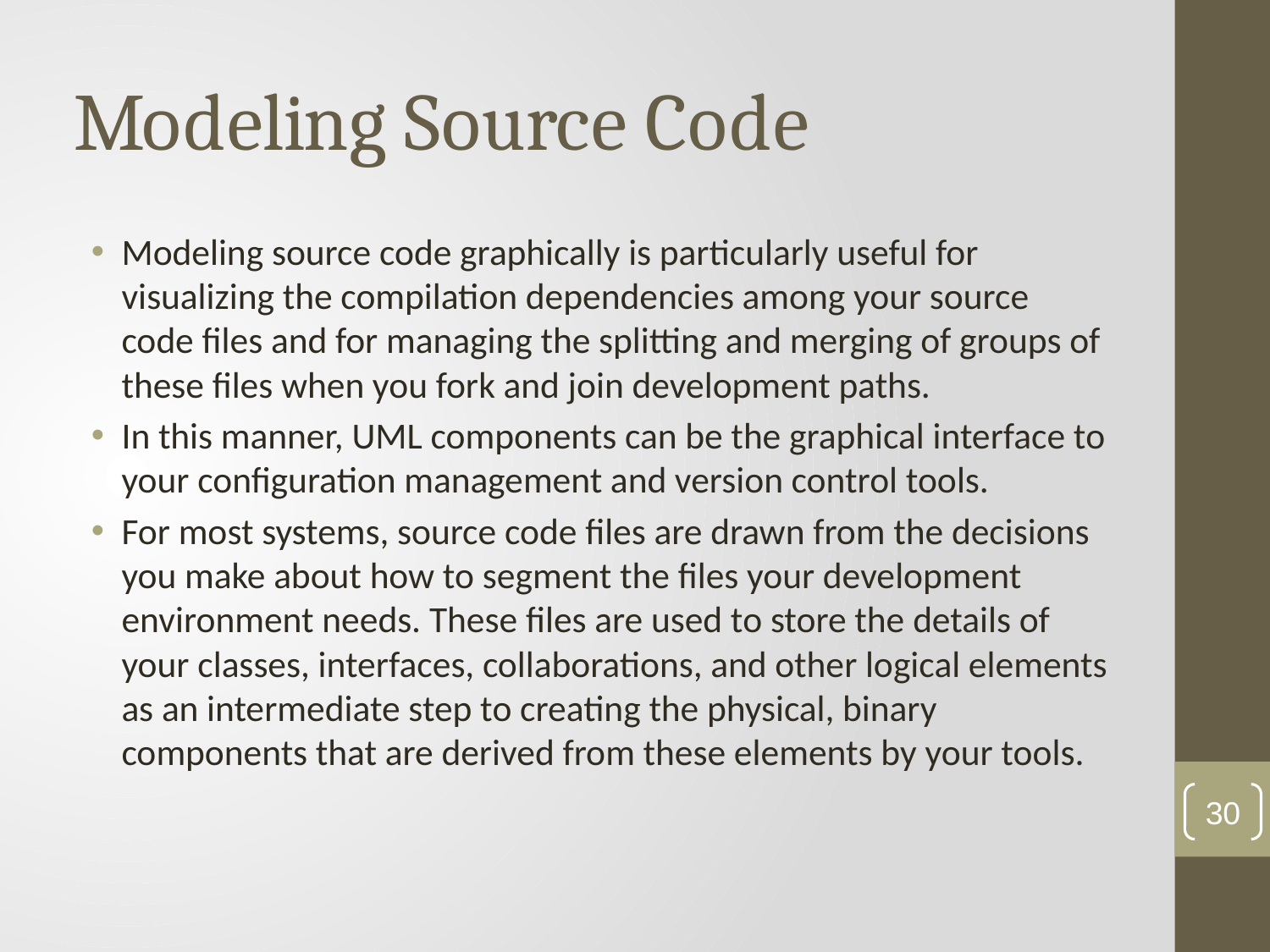

# Modeling Source Code
Modeling source code graphically is particularly useful for visualizing the compilation dependencies among your source code files and for managing the splitting and merging of groups of these files when you fork and join development paths.
In this manner, UML components can be the graphical interface to your configuration management and version control tools.
For most systems, source code files are drawn from the decisions you make about how to segment the files your development environment needs. These files are used to store the details of your classes, interfaces, collaborations, and other logical elements as an intermediate step to creating the physical, binary components that are derived from these elements by your tools.
30